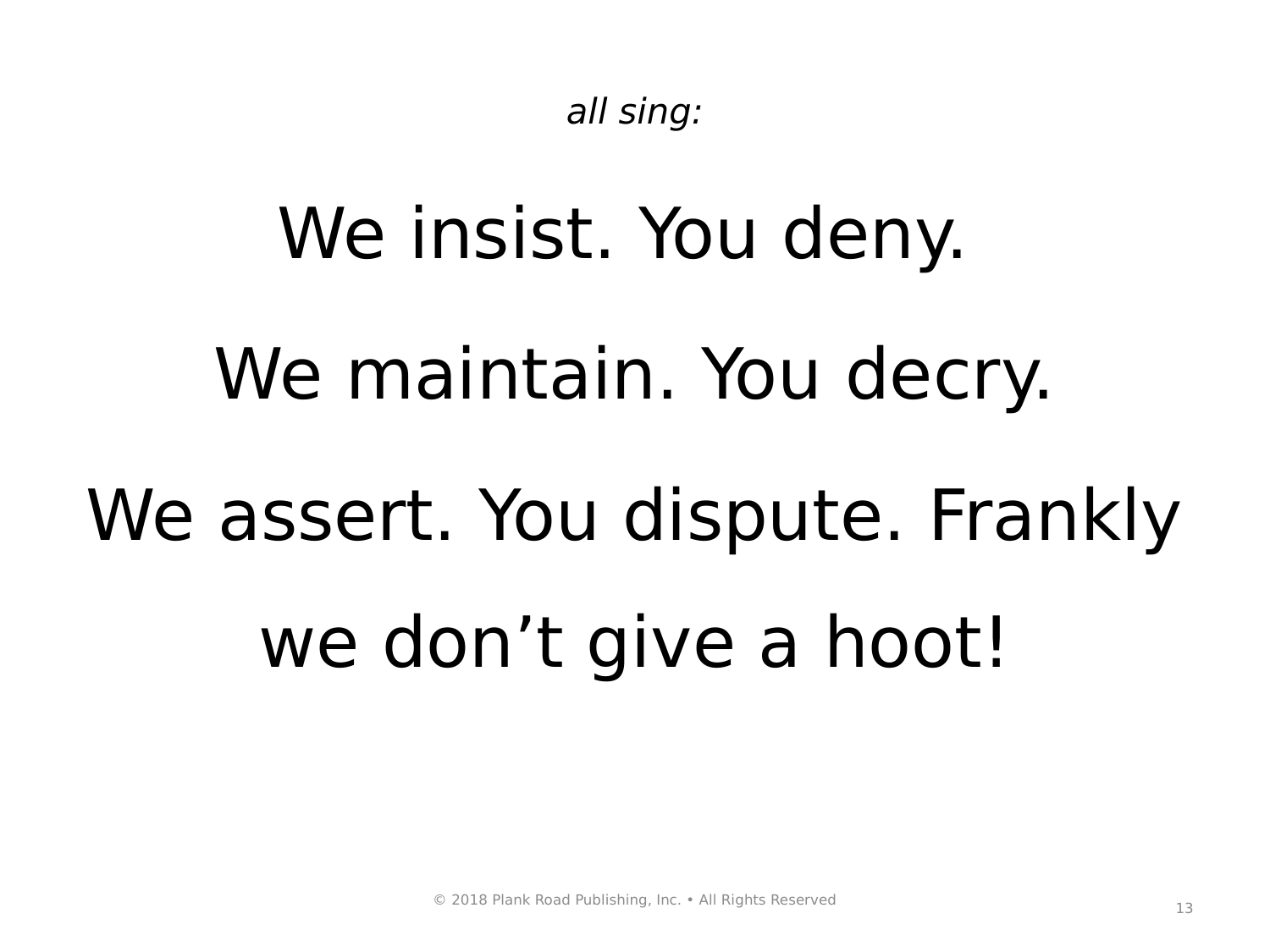

all sing:
We insist. You deny.
We maintain. You decry.
We assert. You dispute. Frankly we don’t give a hoot!
13